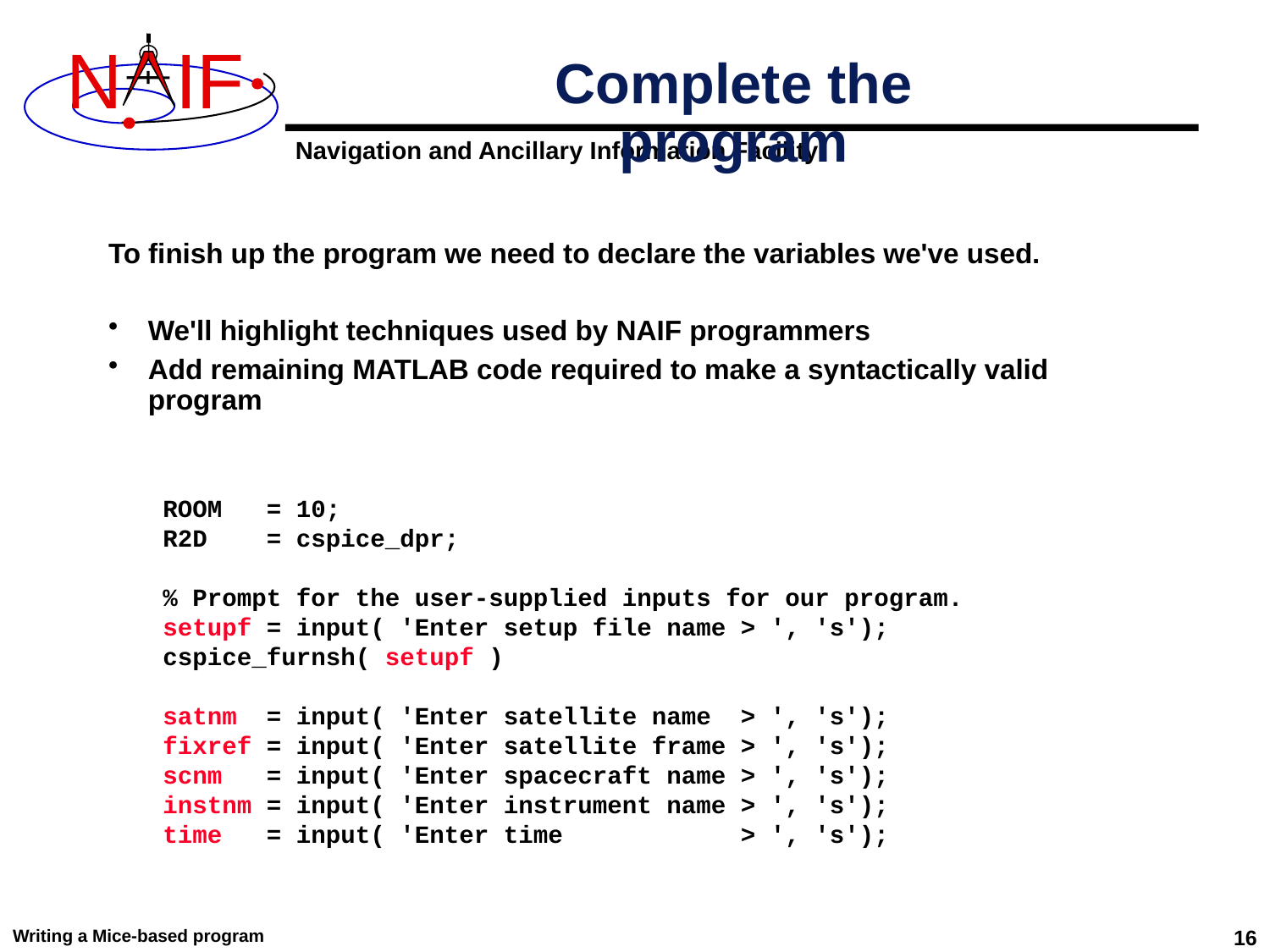

# Complete the program
To finish up the program we need to declare the variables we've used.

We'll highlight techniques used by NAIF programmers
Add remaining MATLAB code required to make a syntactically valid program
   ROOM   = 10;
   R2D    = cspice_dpr;

   % Prompt for the user-supplied inputs for our program.
   setupf = input( 'Enter setup file name > ', 's');
   cspice_furnsh( setupf )

   satnm  = input( 'Enter satellite name  > ', 's');
   fixref = input( 'Enter satellite frame > ', 's');
   scnm   = input( 'Enter spacecraft name > ', 's');
   instnm = input( 'Enter instrument name > ', 's');
   time   = input( 'Enter time            > ', 's');
Writing a Mice-based program
16